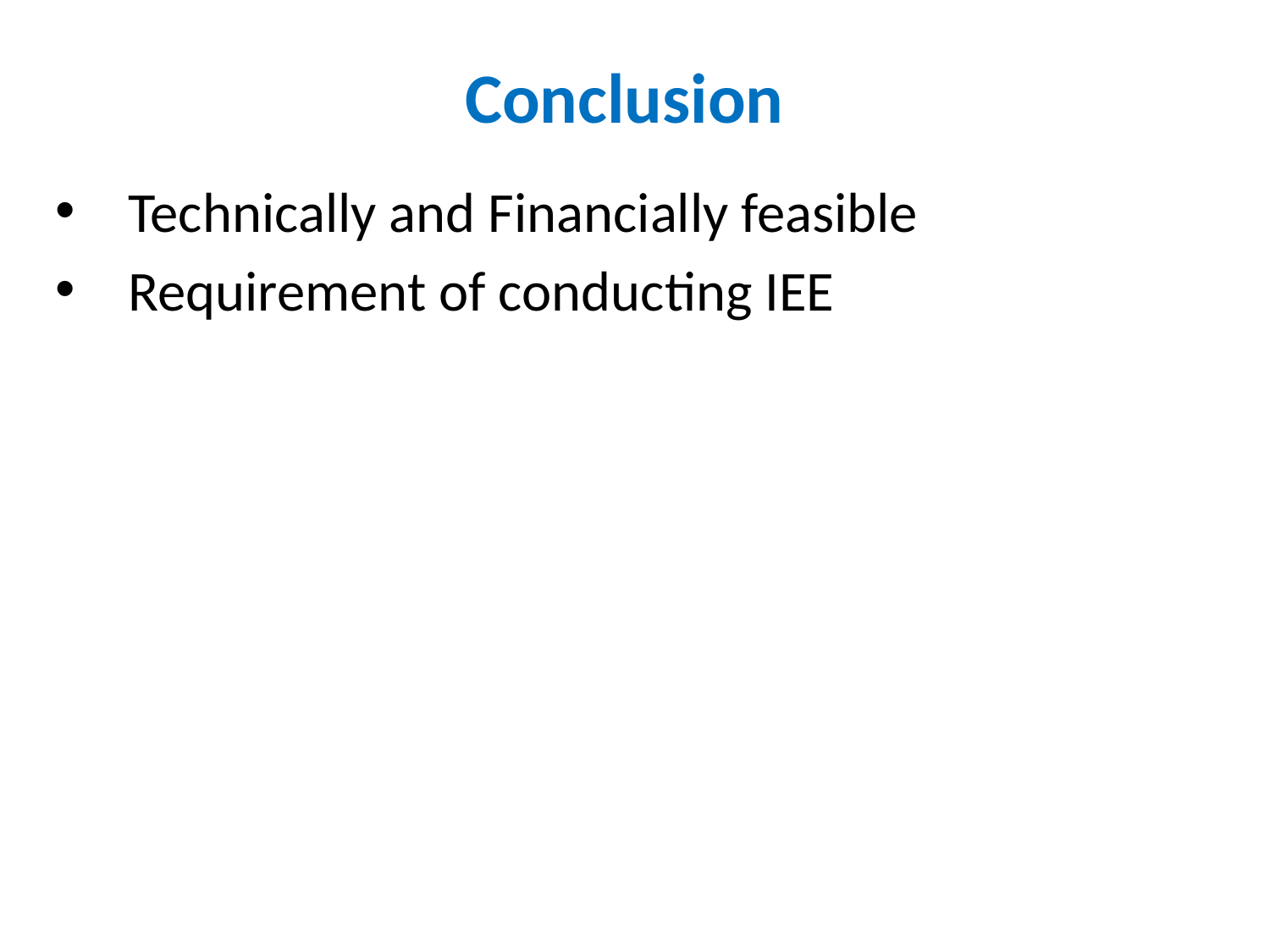

# Conclusion
  Technically and Financially feasible
  Requirement of conducting IEE